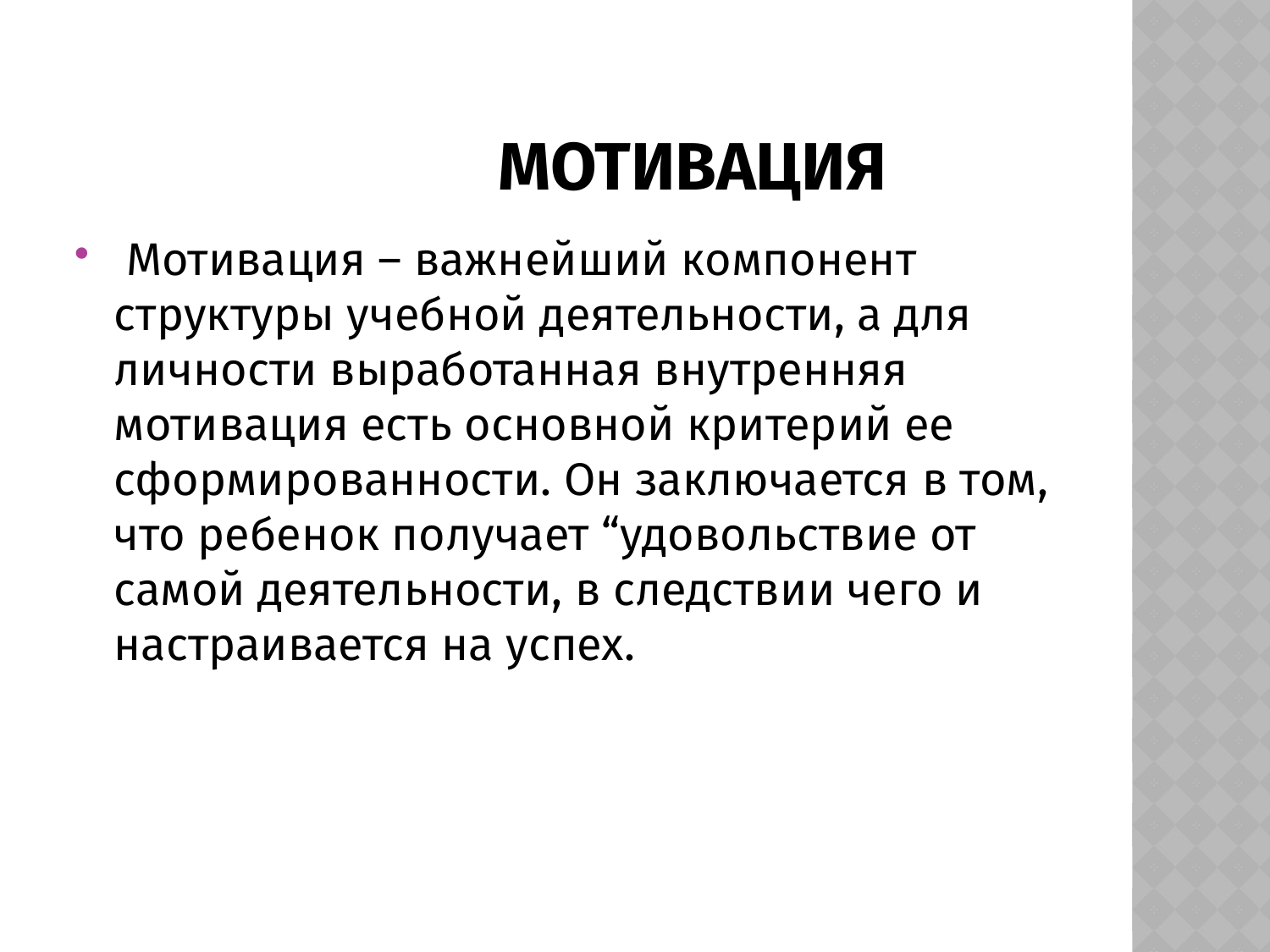

# Мотивация
 Мотивация – важнейший компонент структуры учебной деятельности, а для личности выработанная внутренняя мотивация есть основной критерий ее сформированности. Он заключается в том, что ребенок получает “удовольствие от самой деятельности, в следствии чего и настраивается на успех.